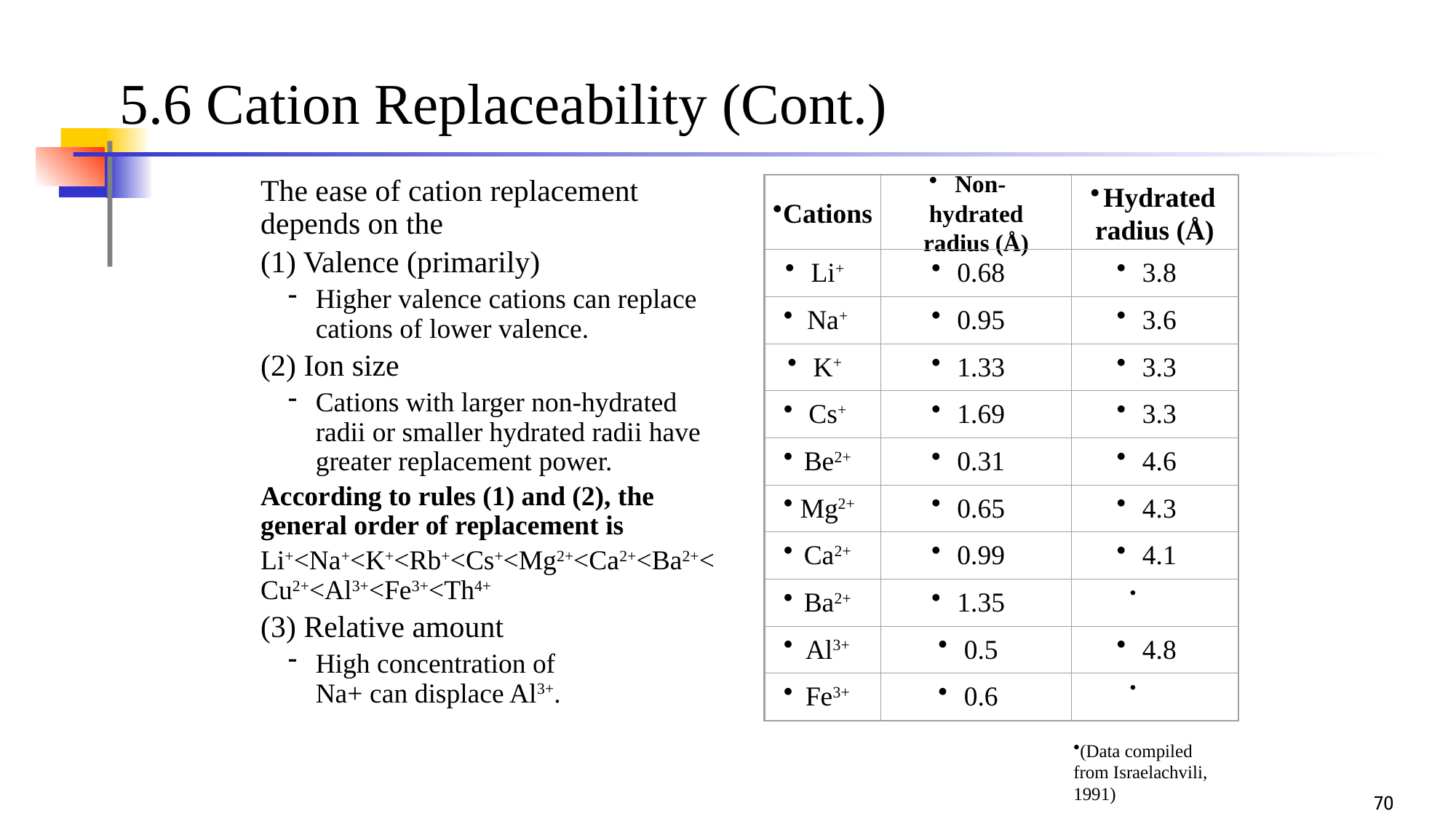

70
# 5.6 Cation Replaceability (Cont.)
The ease of cation replacement depends on the
(1) Valence (primarily)
Higher valence cations can replace cations of lower valence.
(2) Ion size
Cations with larger non-hydrated radii or smaller hydrated radii have greater replacement power.
According to rules (1) and (2), the general order of replacement is
Li+<Na+<K+<Rb+<Cs+<Mg2+<Ca2+<Ba2+<Cu2+<Al3+<Fe3+<Th4+
(3) Relative amount
High concentration of
Na+ can displace Al3+.

Cations

Non-hydrated radius (Å)

Hydrated radius (Å)

Li+

0.68

3.8

Na+

0.95

3.6

K+

1.33

3.3

Cs+

1.69

3.3

Be2+

0.31

4.6

Mg2+

0.65

4.3

Ca2+

0.99

4.1

Ba2+

1.35

Al3+

0.5

4.8

Fe3+

0.6

(Data compiled from Israelachvili, 1991)